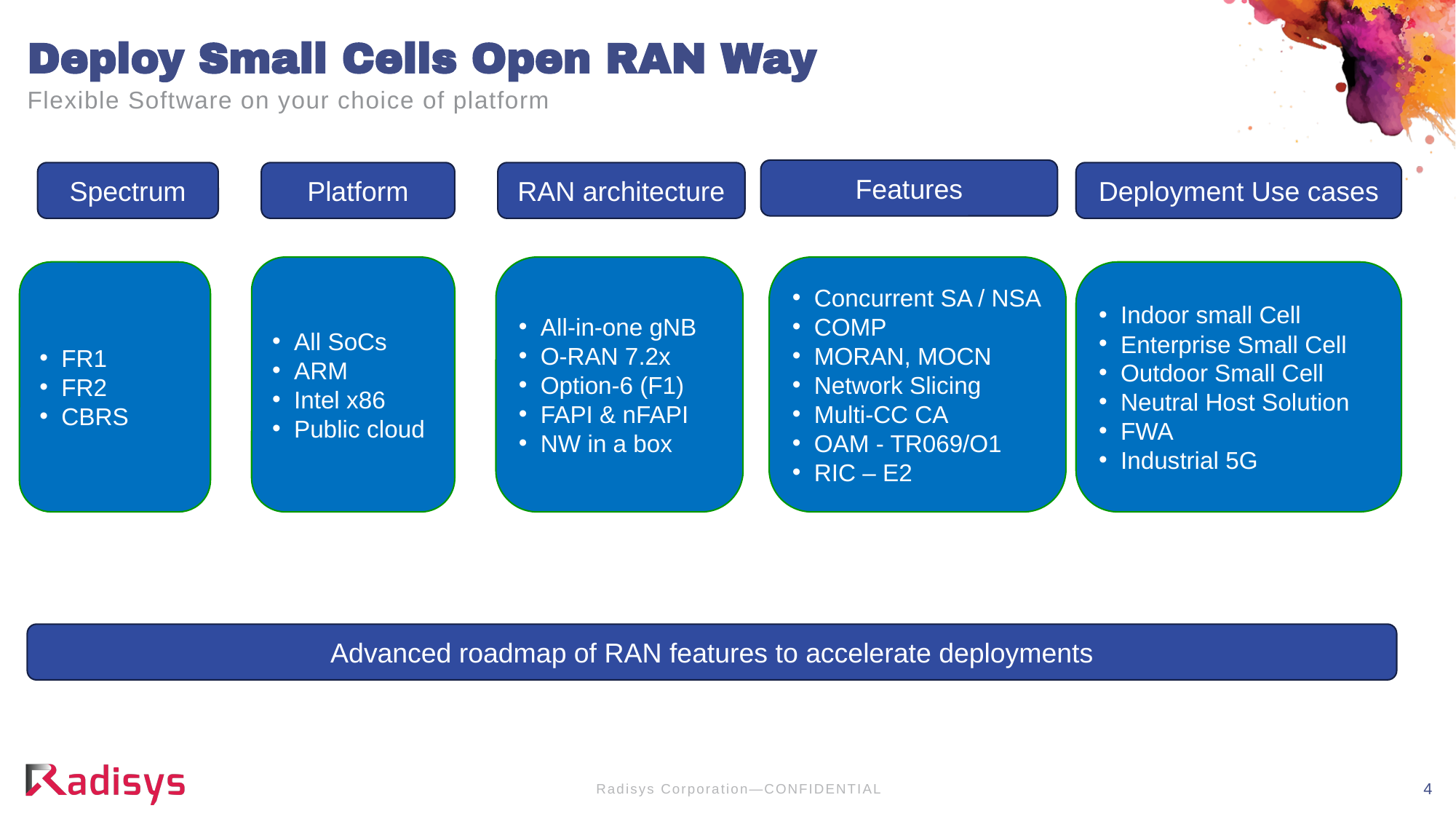

# Deploy Small Cells Open RAN Way
Flexible Software on your choice of platform
Features
Spectrum
Platform
RAN architecture
Deployment Use cases
All SoCs
ARM
Intel x86
Public cloud
All-in-one gNB
O-RAN 7.2x
Option-6 (F1)
FAPI & nFAPI
NW in a box
Concurrent SA / NSA
COMP
MORAN, MOCN
Network Slicing
Multi-CC CA
OAM - TR069/O1
RIC – E2
FR1
FR2
CBRS
Indoor small Cell
Enterprise Small Cell
Outdoor Small Cell
Neutral Host Solution
FWA
Industrial 5G
Advanced roadmap of RAN features to accelerate deployments
Radisys Corporation—CONFIDENTIAL